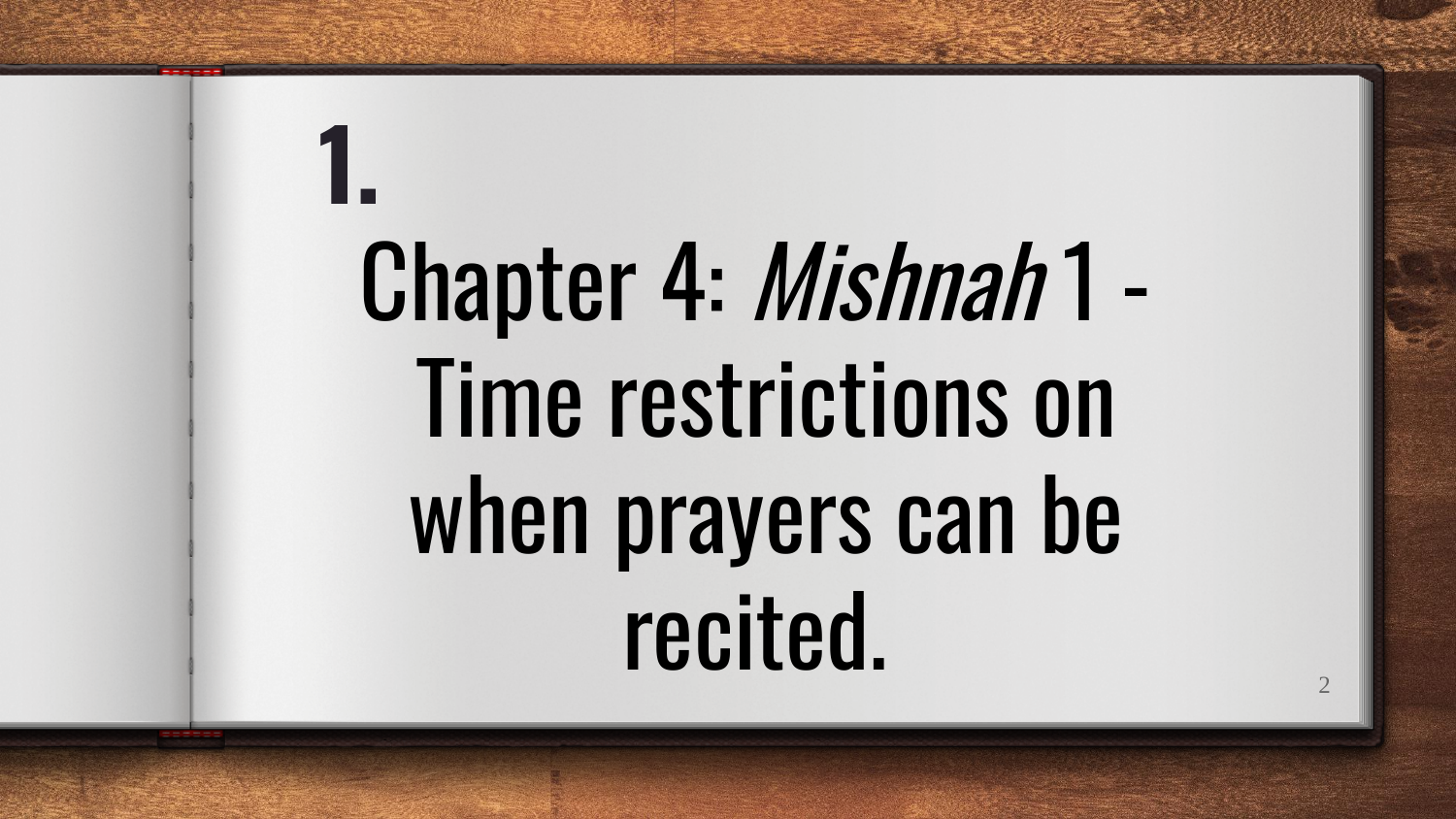

# 1.
Chapter 4: Mishnah 1 -
Time restrictions on when prayers can be recited.
2